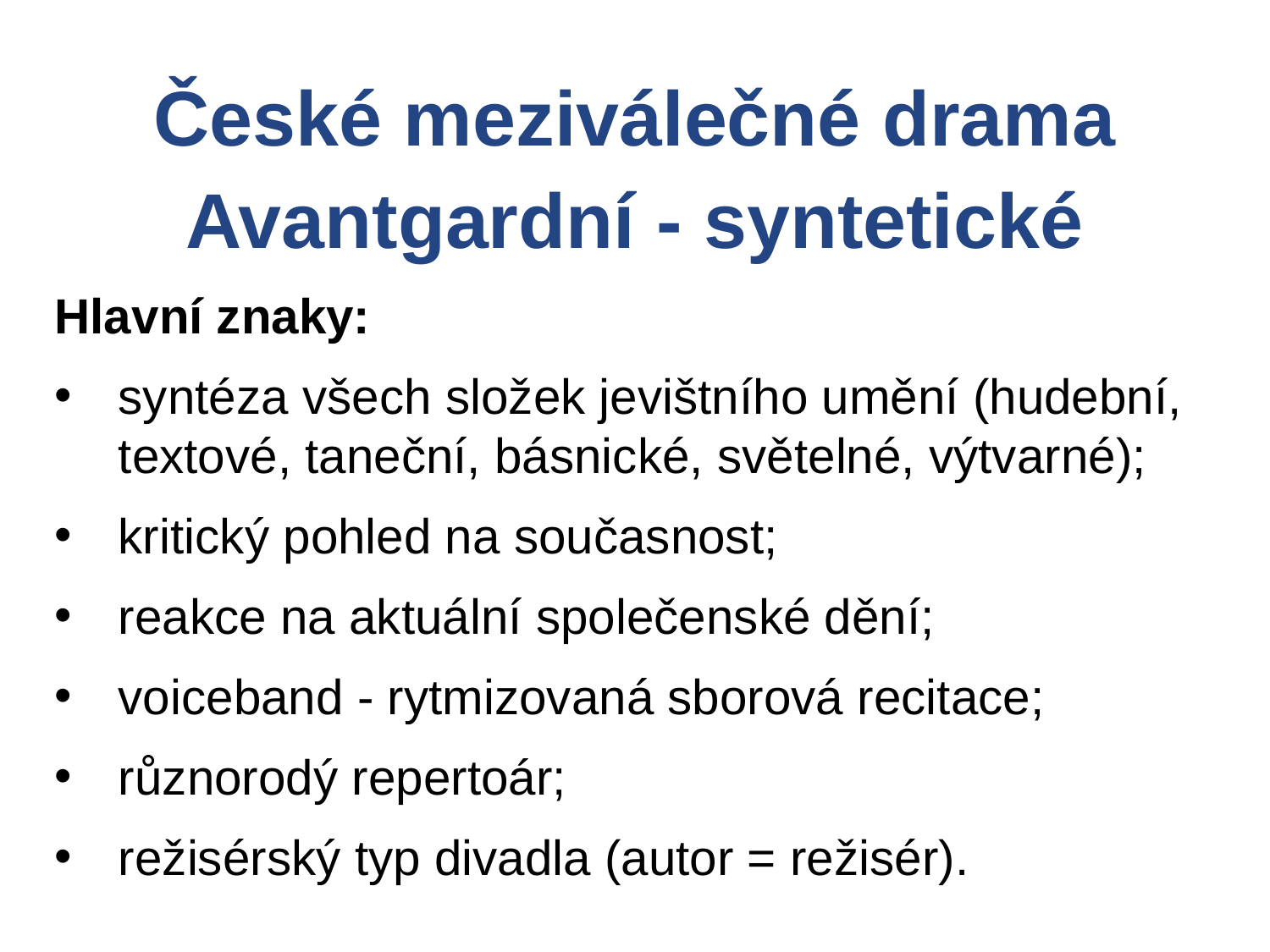

České meziválečné drama
Avantgardní - syntetické
Hlavní znaky:
syntéza všech složek jevištního umění (hudební, textové, taneční, básnické, světelné, výtvarné);
kritický pohled na současnost;
reakce na aktuální společenské dění;
voiceband - rytmizovaná sborová recitace;
různorodý repertoár;
režisérský typ divadla (autor = režisér).